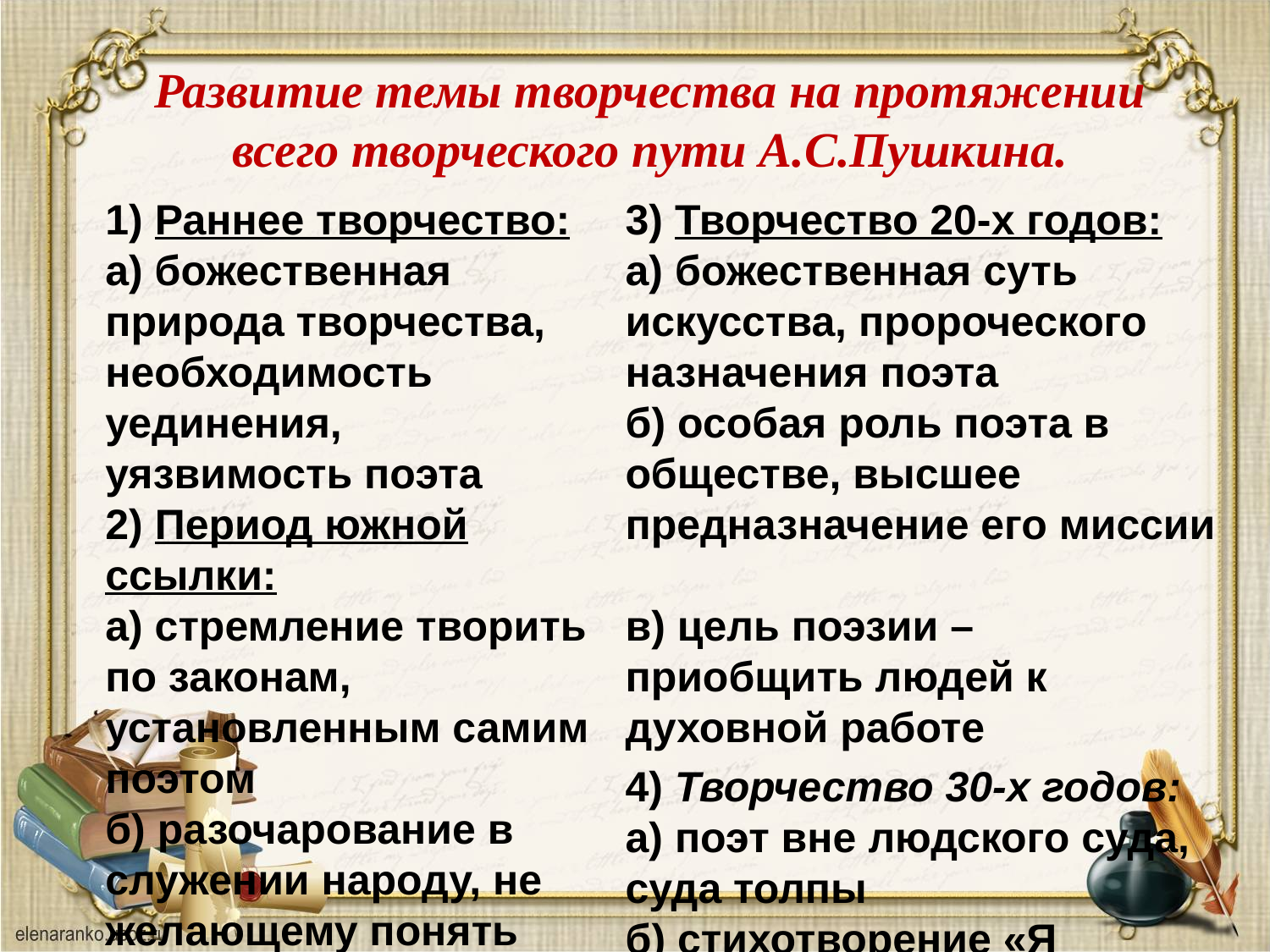

# Развитие темы творчества на протяжении всего творческого пути А.С.Пушкина.
	1) Раннее творчество:
а) божественная природа творчества, необходимость уединения, уязвимость поэта
2) Период южной ссылки:
а) стремление творить по законам, установленным самим поэтом
б) разочарование в служении народу, не желающему понять идеи поэта
	3) Творчество 20-х годов:
а) божественная суть искусства, пророческого назначения поэта
б) особая роль поэта в обществе, высшее предназначение его миссии
в) цель поэзии – приобщить людей к духовной работе
	4) Творчество 30-х годов:
а) поэт вне людского суда, суда толпы
б) стихотворение «Я памятник себе воздвиг нерукотворный…» «исповедь, самооценка, манифест и завещание великого поэта» (В.Виноградов)